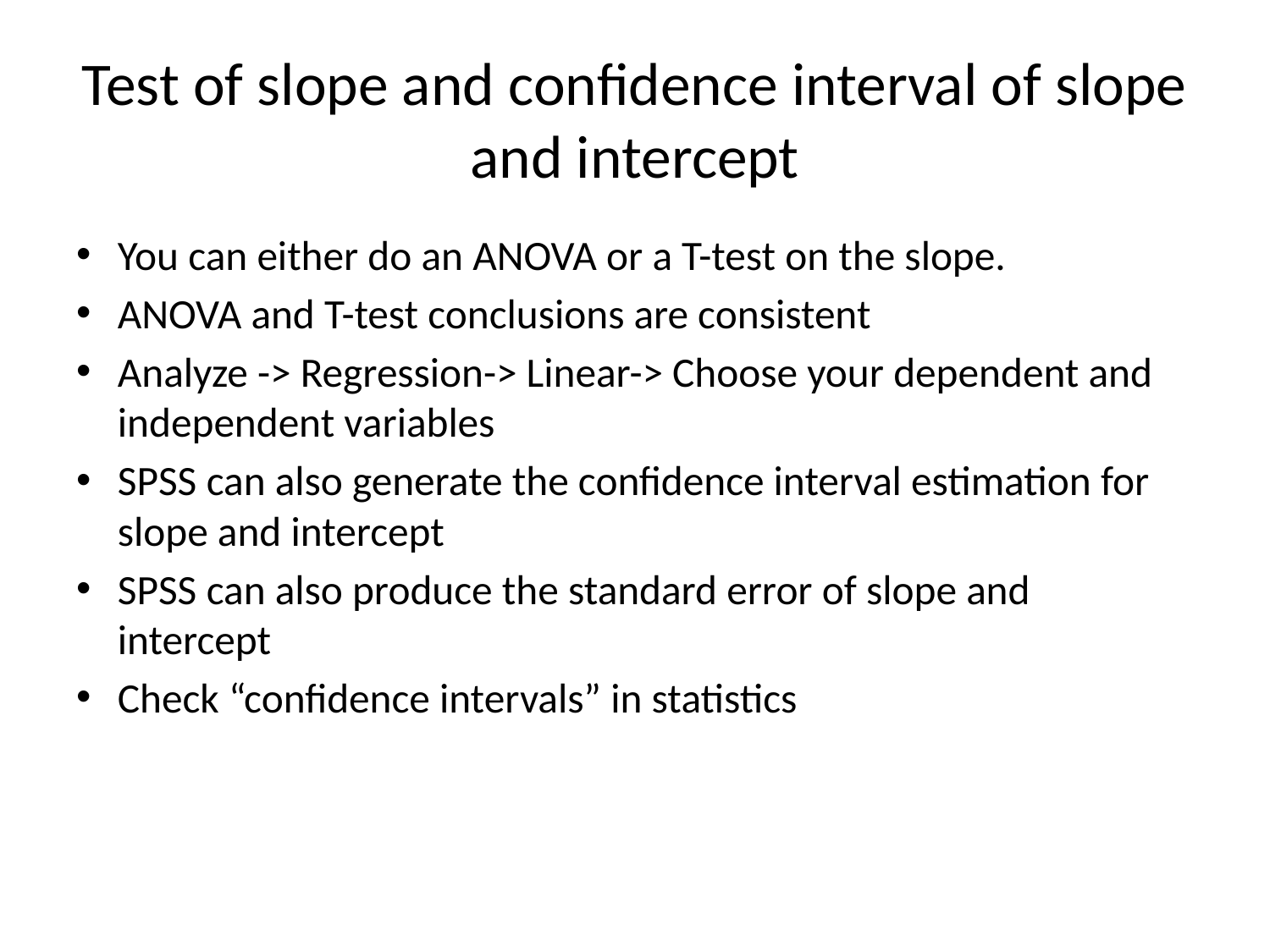

# Test of slope and confidence interval of slope and intercept
You can either do an ANOVA or a T-test on the slope.
ANOVA and T-test conclusions are consistent
Analyze -> Regression-> Linear-> Choose your dependent and independent variables
SPSS can also generate the confidence interval estimation for slope and intercept
SPSS can also produce the standard error of slope and intercept
Check “confidence intervals” in statistics